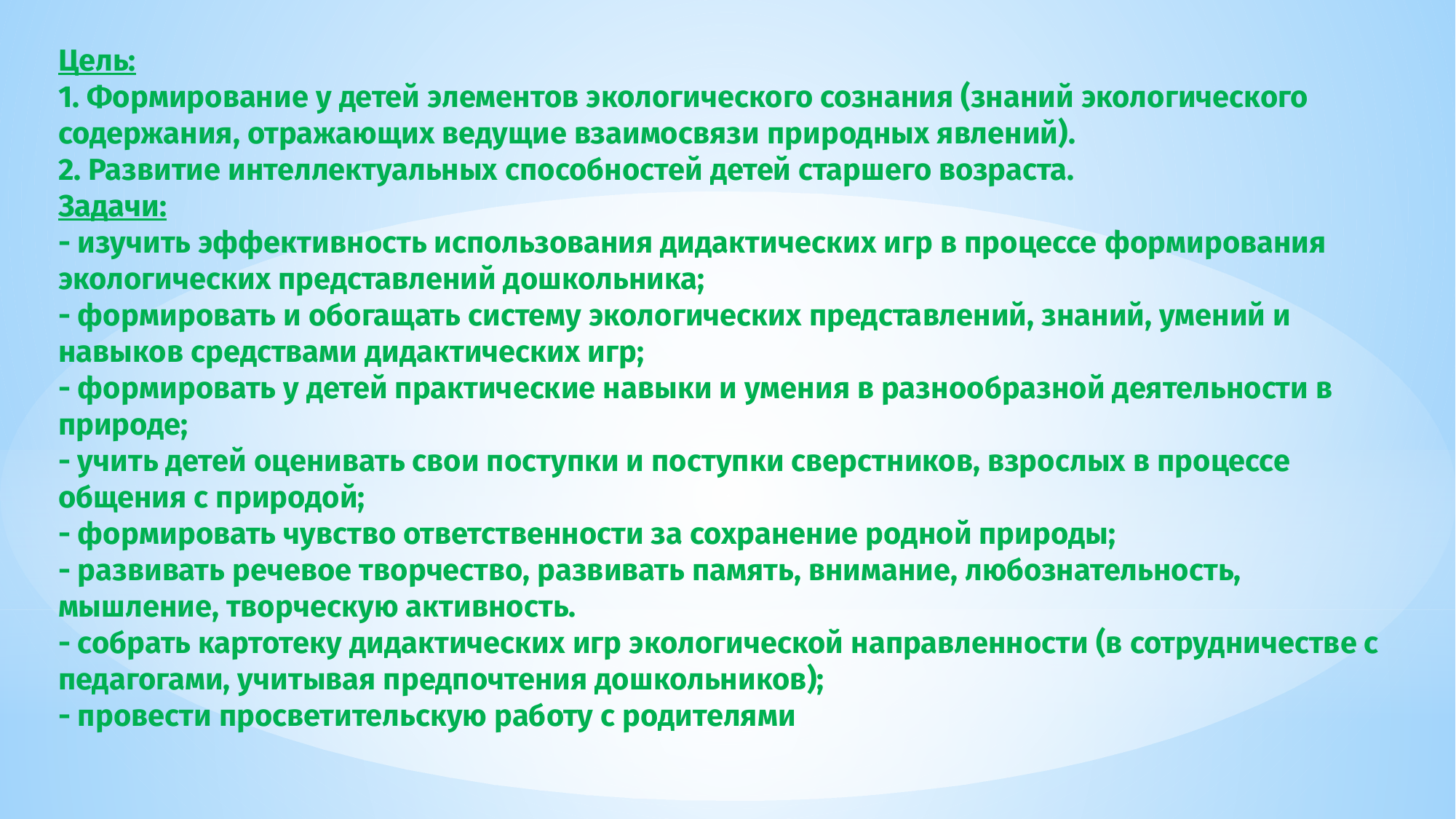

# Цель: 1. Формирование у детей элементов экологического сознания (знаний экологического содержания, отражающих ведущие взаимосвязи природных явлений). 2. Развитие интеллектуальных способностей детей старшего возраста. Задачи: - изучить эффективность использования дидактических игр в процессе формирования экологических представлений дошкольника; - формировать и обогащать систему экологических представлений, знаний, умений и навыков средствами дидактических игр; - формировать у детей практические навыки и умения в разнообразной деятельности в природе; - учить детей оценивать свои поступки и поступки сверстников, взрослых в процессе общения с природой; - формировать чувство ответственности за сохранение родной природы; - развивать речевое творчество, развивать память, внимание, любознательность, мышление, творческую активность. - собрать картотеку дидактических игр экологической направленности (в сотрудничестве с педагогами, учитывая предпочтения дошкольников); - провести просветительскую работу с родителями